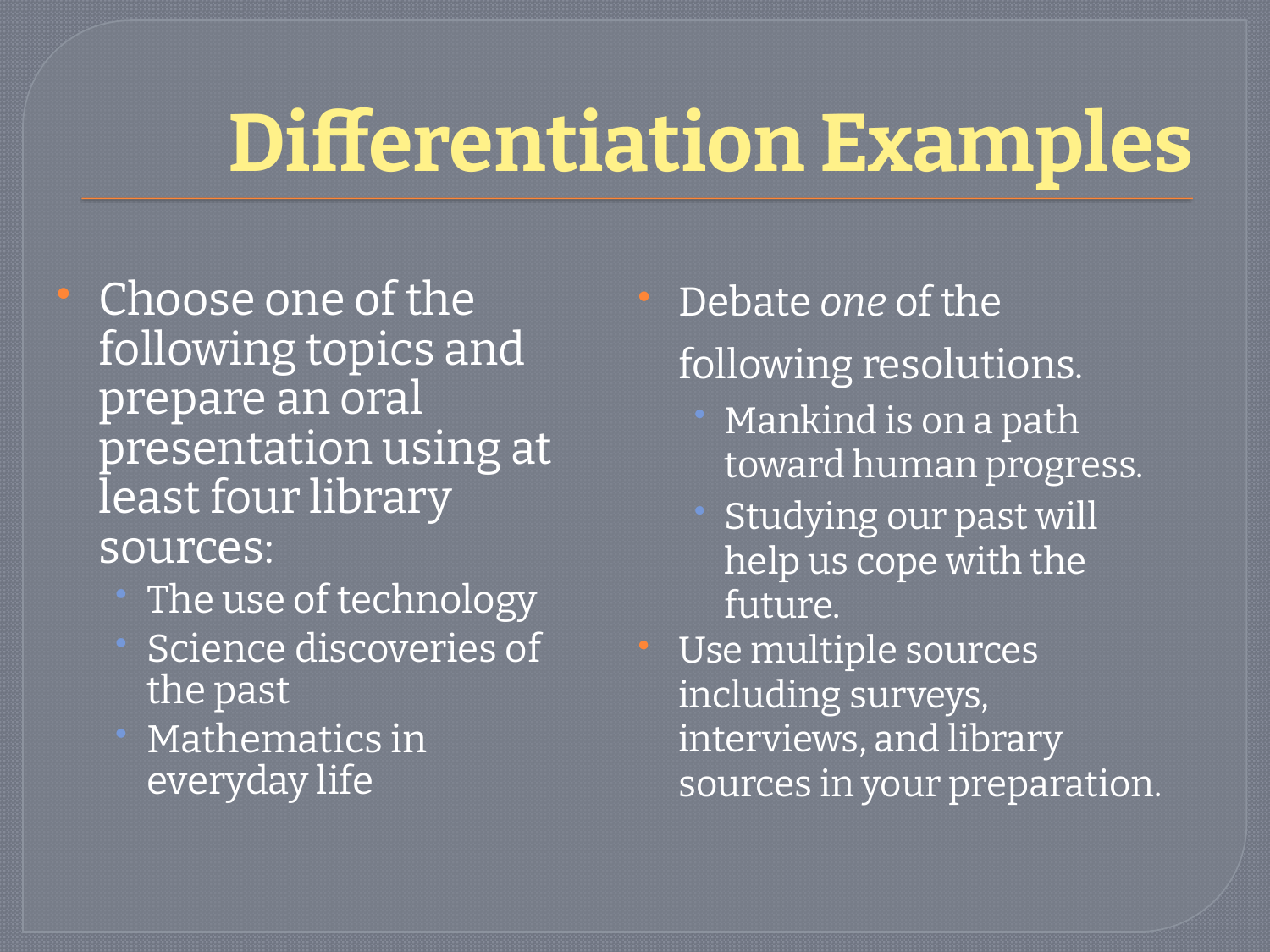

# Differentiation Examples
Choose one of the following topics and prepare an oral presentation using at least four library sources:
The use of technology
Science discoveries of the past
Mathematics in everyday life
Debate one of the following resolutions.
Mankind is on a path toward human progress.
Studying our past will help us cope with the future.
Use multiple sources including surveys, interviews, and library sources in your preparation.